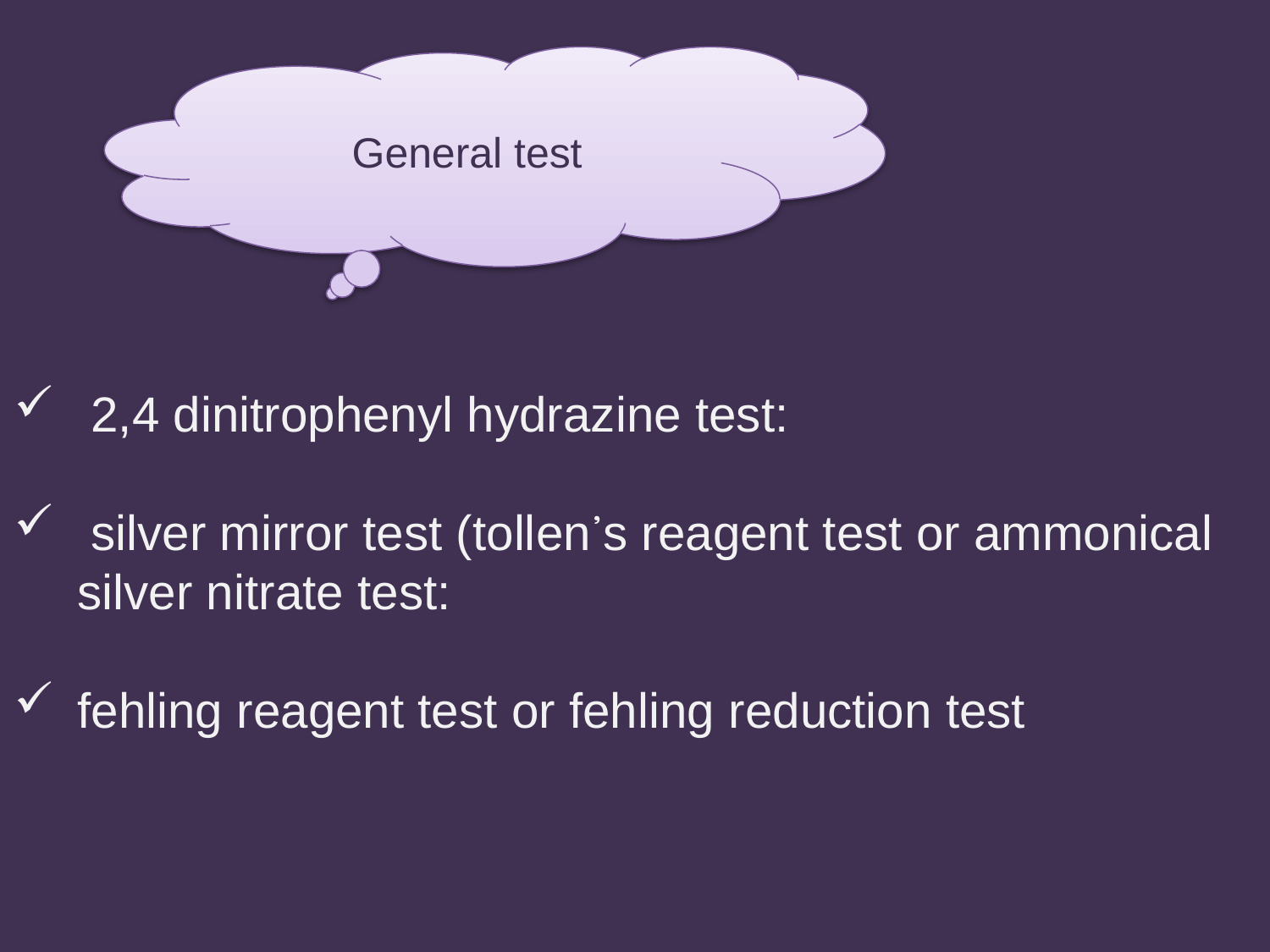

General test
 2,4 dinitrophenyl hydrazine test:

 silver mirror test (tollen᾿s reagent test or ammonical silver nitrate test:

fehling reagent test or fehling reduction test